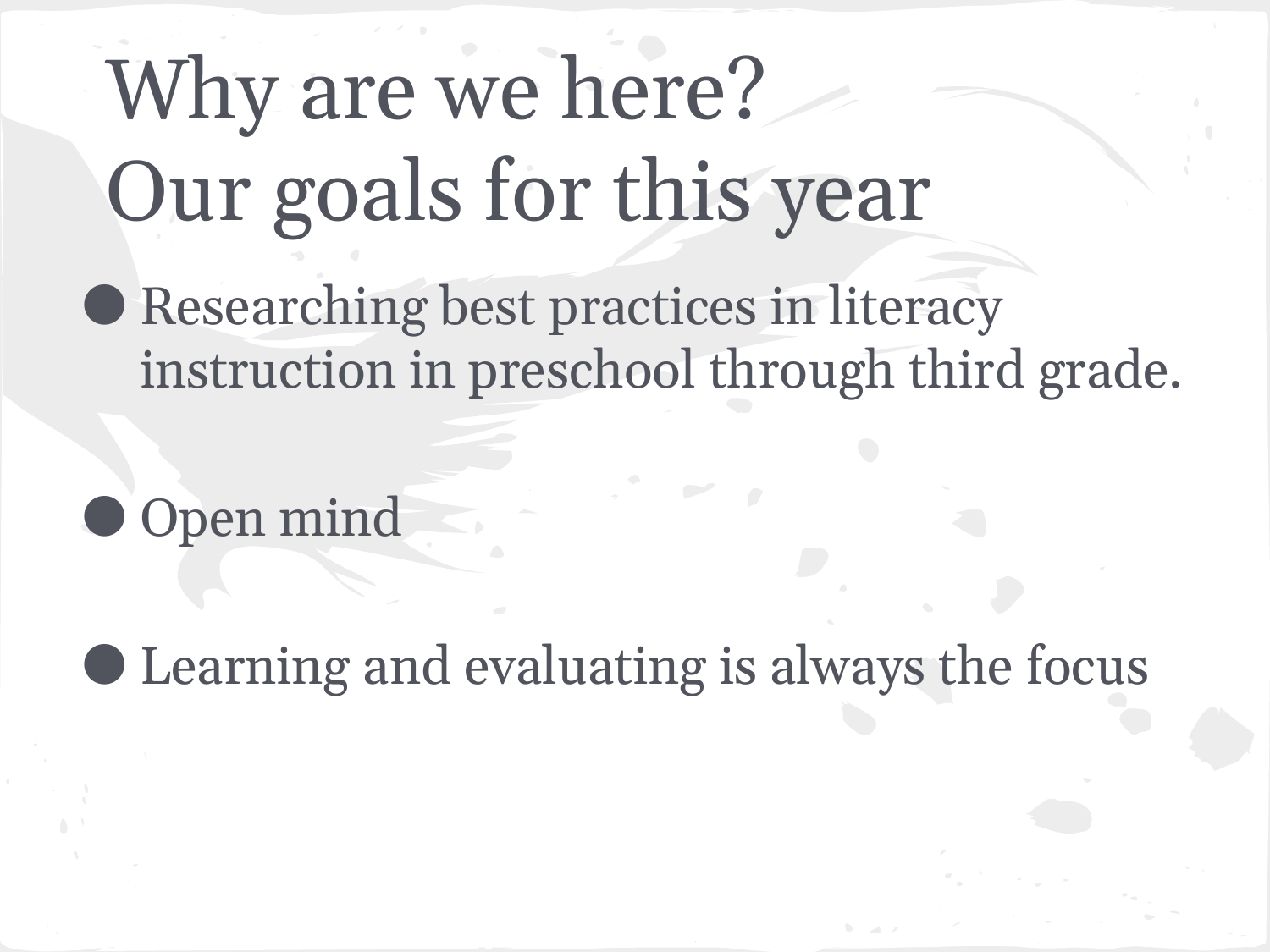

# Why are we here?
Our goals for this year
Researching best practices in literacy instruction in preschool through third grade.

Open mind

Learning and evaluating is always the focus